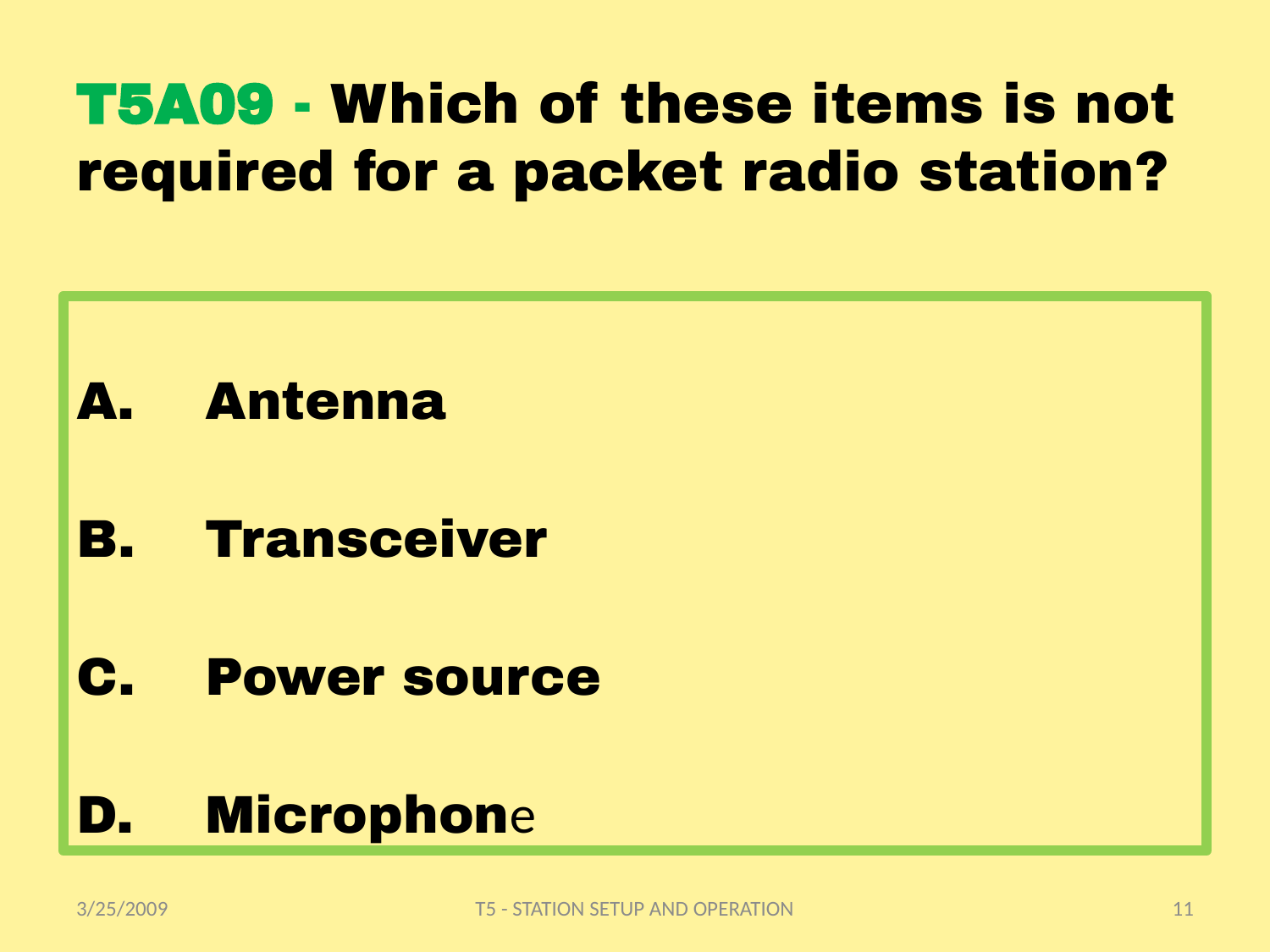

# T5A09 - Which of these items is not required for a packet radio station?
Antenna
Transceiver
Power source
Microphone

3/25/2009
T5 - STATION SETUP AND OPERATION
11